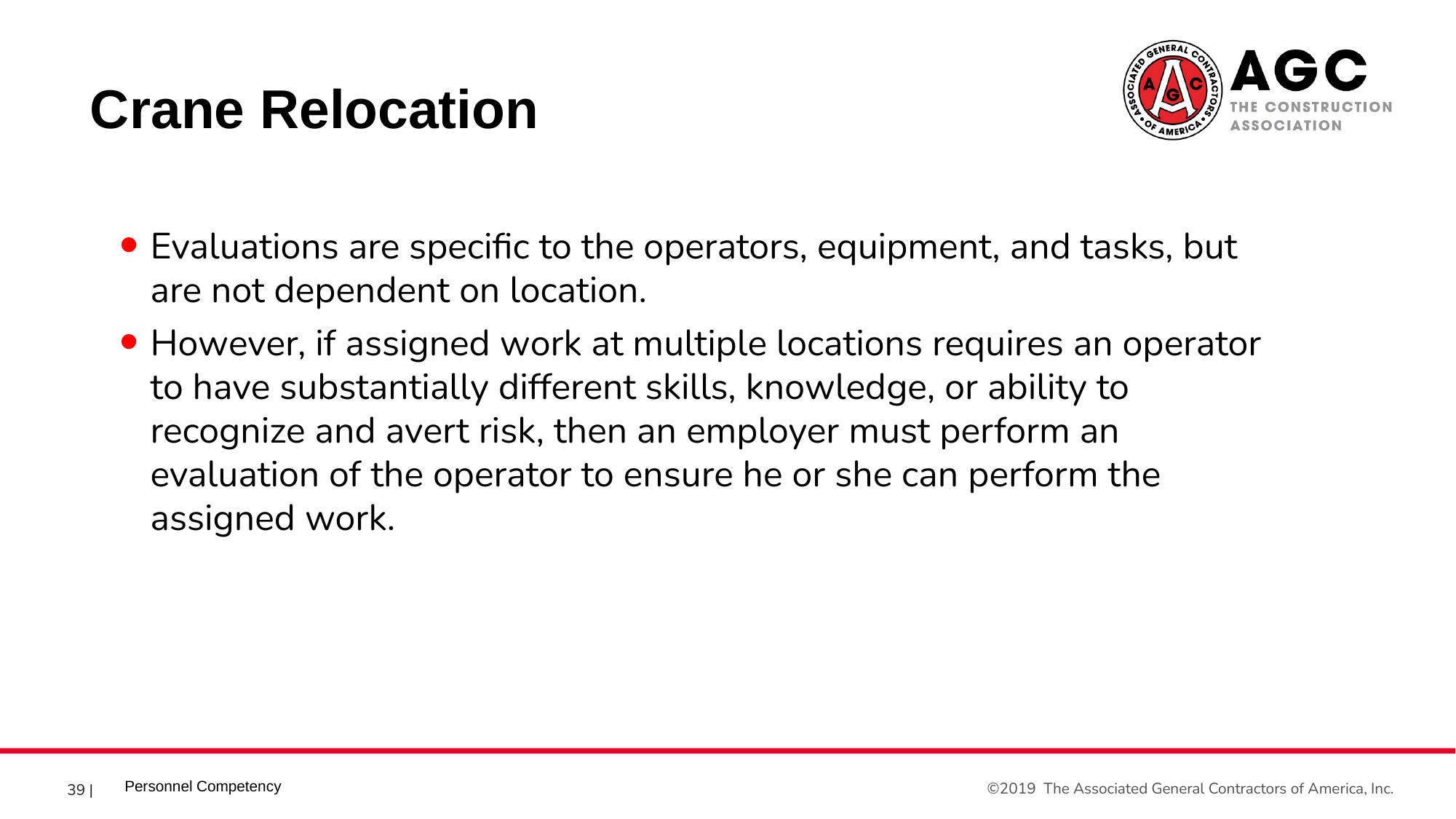

Crane Relocation

Evaluations are specific to the operators, equipment, and tasks, but are not dependent on location.
However, if assigned work at multiple locations requires an operator to have substantially different skills, knowledge, or ability to recognize and avert risk, then an employer must perform an evaluation of the operator to ensure he or she can perform the assigned work.
Personnel Competency